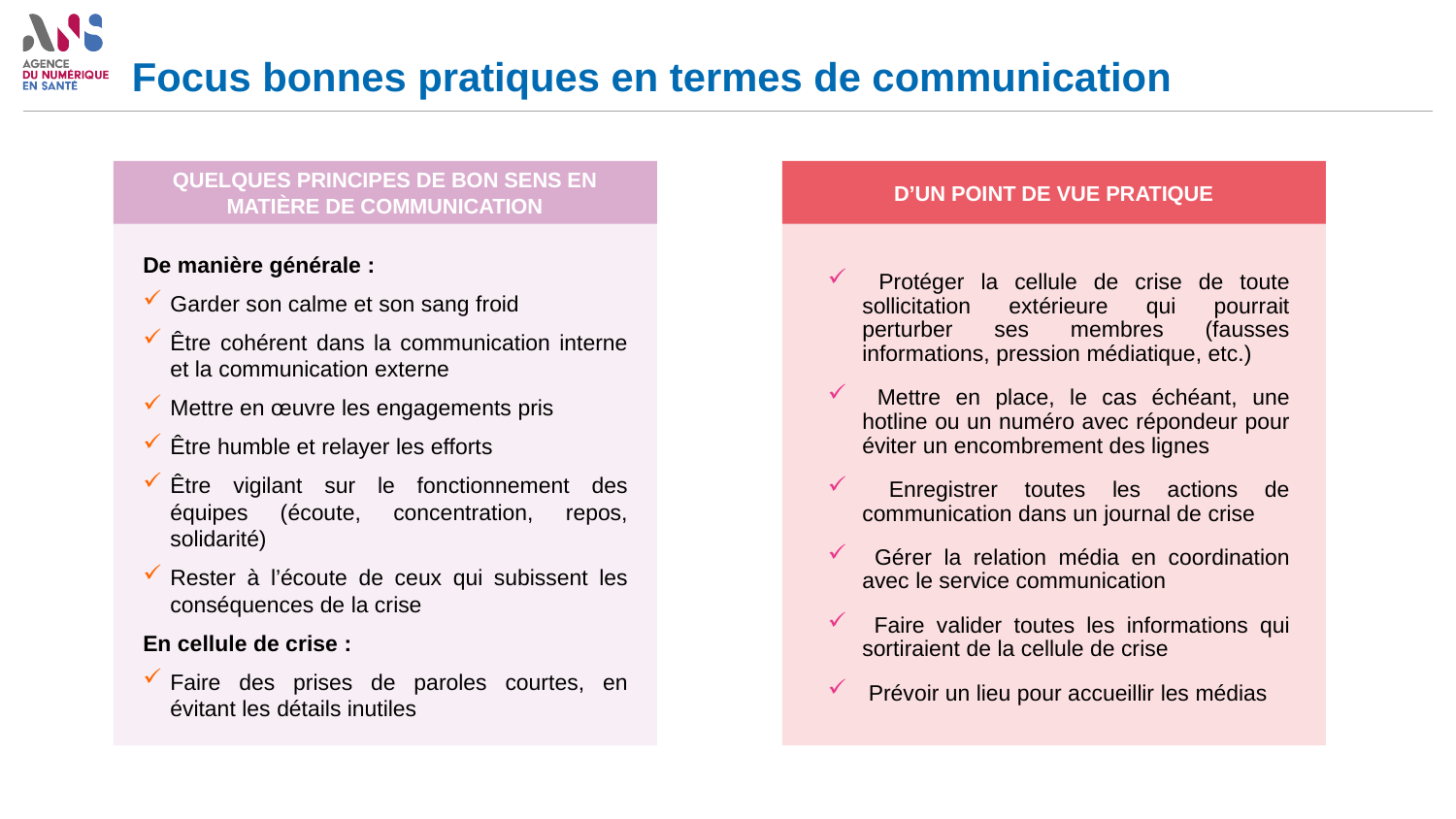

# Focus bonnes pratiques en termes de communication

Quelques principes de bon sens en matière de communication
D’un point de vue pratique
De manière générale :
Garder son calme et son sang froid
Être cohérent dans la communication interne et la communication externe
Mettre en œuvre les engagements pris
Être humble et relayer les efforts
Être vigilant sur le fonctionnement des équipes (écoute, concentration, repos, solidarité)
Rester à l’écoute de ceux qui subissent les conséquences de la crise
En cellule de crise :
Faire des prises de paroles courtes, en évitant les détails inutiles

 Protéger la cellule de crise de toute sollicitation extérieure qui pourrait perturber ses membres (fausses informations, pression médiatique, etc.)
 Mettre en place, le cas échéant, une hotline ou un numéro avec répondeur pour éviter un encombrement des lignes
 Enregistrer toutes les actions de communication dans un journal de crise
 Gérer la relation média en coordination avec le service communication
 Faire valider toutes les informations qui sortiraient de la cellule de crise
 Prévoir un lieu pour accueillir les médias